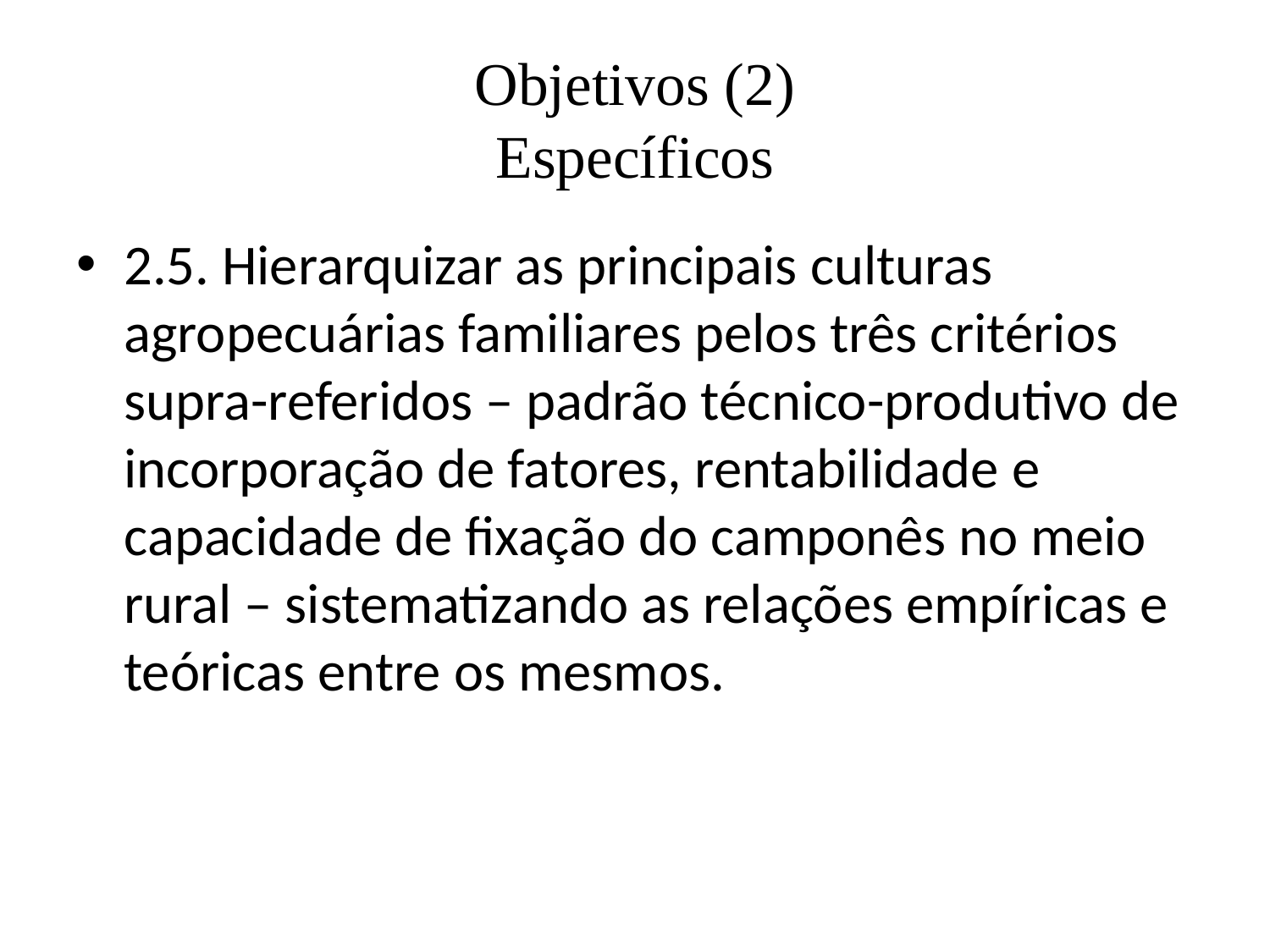

# Objetivos (2) Específicos
2.5. Hierarquizar as principais culturas agropecuárias familiares pelos três critérios supra-referidos – padrão técnico-produtivo de incorporação de fatores, rentabilidade e capacidade de fixação do camponês no meio rural – sistematizando as relações empíricas e teóricas entre os mesmos.